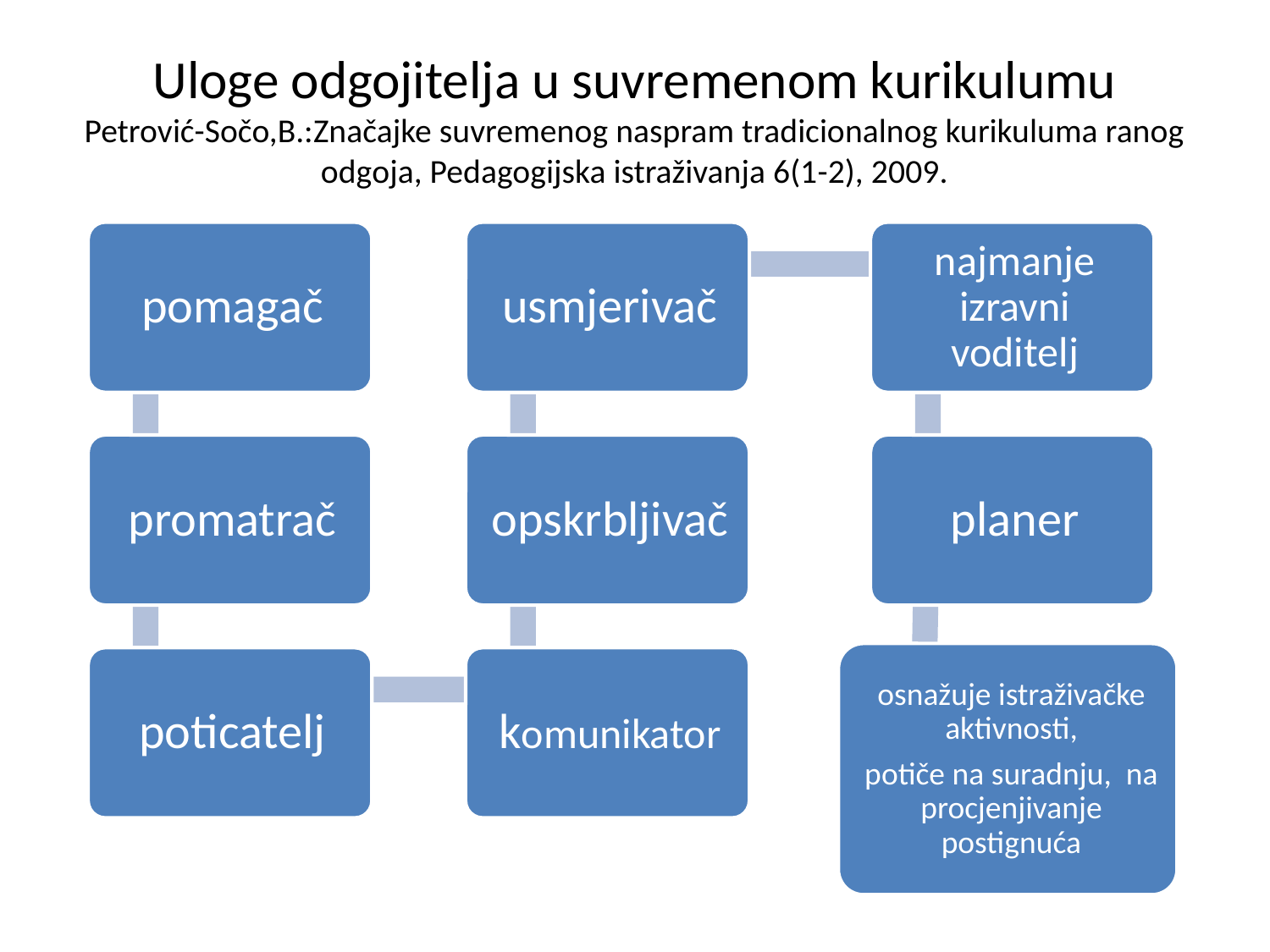

# Uloge odgojitelja u suvremenom kurikulumu Petrović-Sočo,B.:Značajke suvremenog naspram tradicionalnog kurikuluma ranog odgoja, Pedagogijska istraživanja 6(1-2), 2009.
pomagač
promatrač
poticatelj
komunikator
opskrbljivač
usmjerivač
najmanje izravni voditelj
planer
osnažuje istraživačke aktivnosti,
potiče na suradnju,  na procjenjivanje postignuća